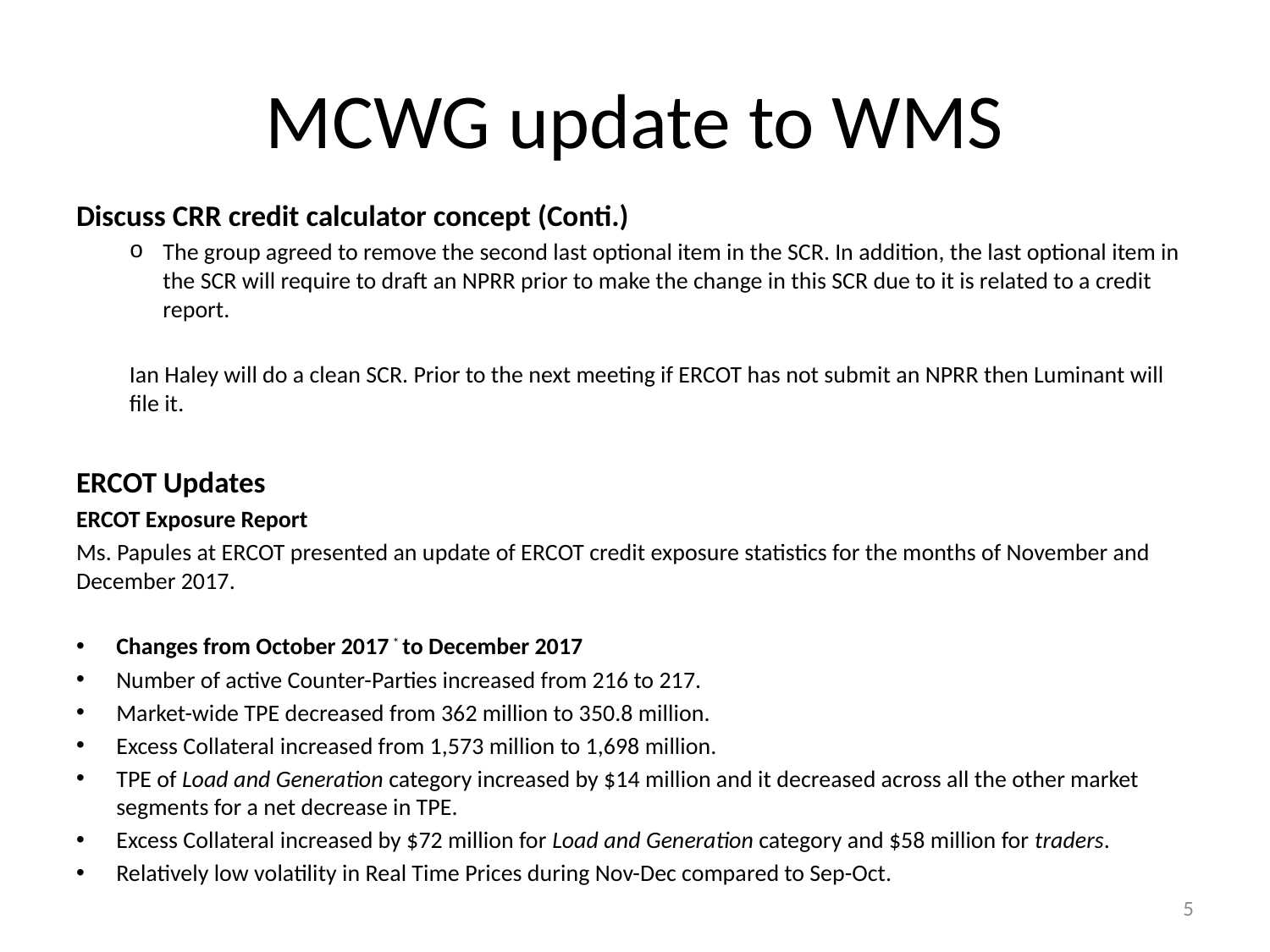

# MCWG update to WMS
Discuss CRR credit calculator concept (Conti.)
The group agreed to remove the second last optional item in the SCR. In addition, the last optional item in the SCR will require to draft an NPRR prior to make the change in this SCR due to it is related to a credit report.

Ian Haley will do a clean SCR. Prior to the next meeting if ERCOT has not submit an NPRR then Luminant will file it.

ERCOT Updates
ERCOT Exposure Report
Ms. Papules at ERCOT presented an update of ERCOT credit exposure statistics for the months of November and December 2017.

Changes from October 2017 * to December 2017
Number of active Counter-Parties increased from 216 to 217.
Market-wide TPE decreased from 362 million to 350.8 million.
Excess Collateral increased from 1,573 million to 1,698 million.
TPE of Load and Generation category increased by $14 million and it decreased across all the other market segments for a net decrease in TPE.
Excess Collateral increased by $72 million for Load and Generation category and $58 million for traders.
Relatively low volatility in Real Time Prices during Nov-Dec compared to Sep-Oct.

5